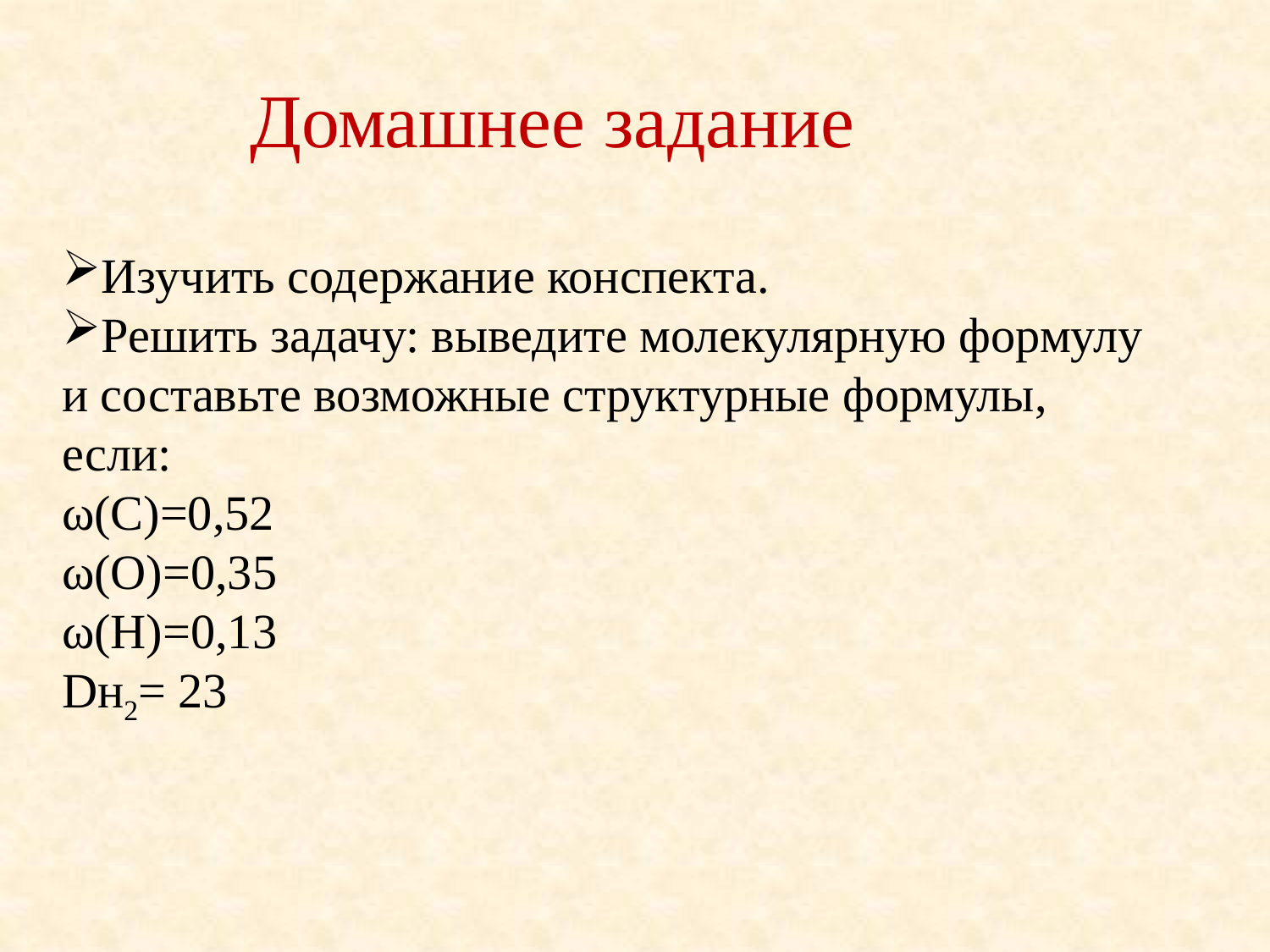

# Домашнее задание
Изучить содержание конспекта.
Решить задачу: выведите молекулярную формулу
и составьте возможные структурные формулы,
если:
ω(С)=0,52
ω(О)=0,35
ω(Н)=0,13
Dн2= 23